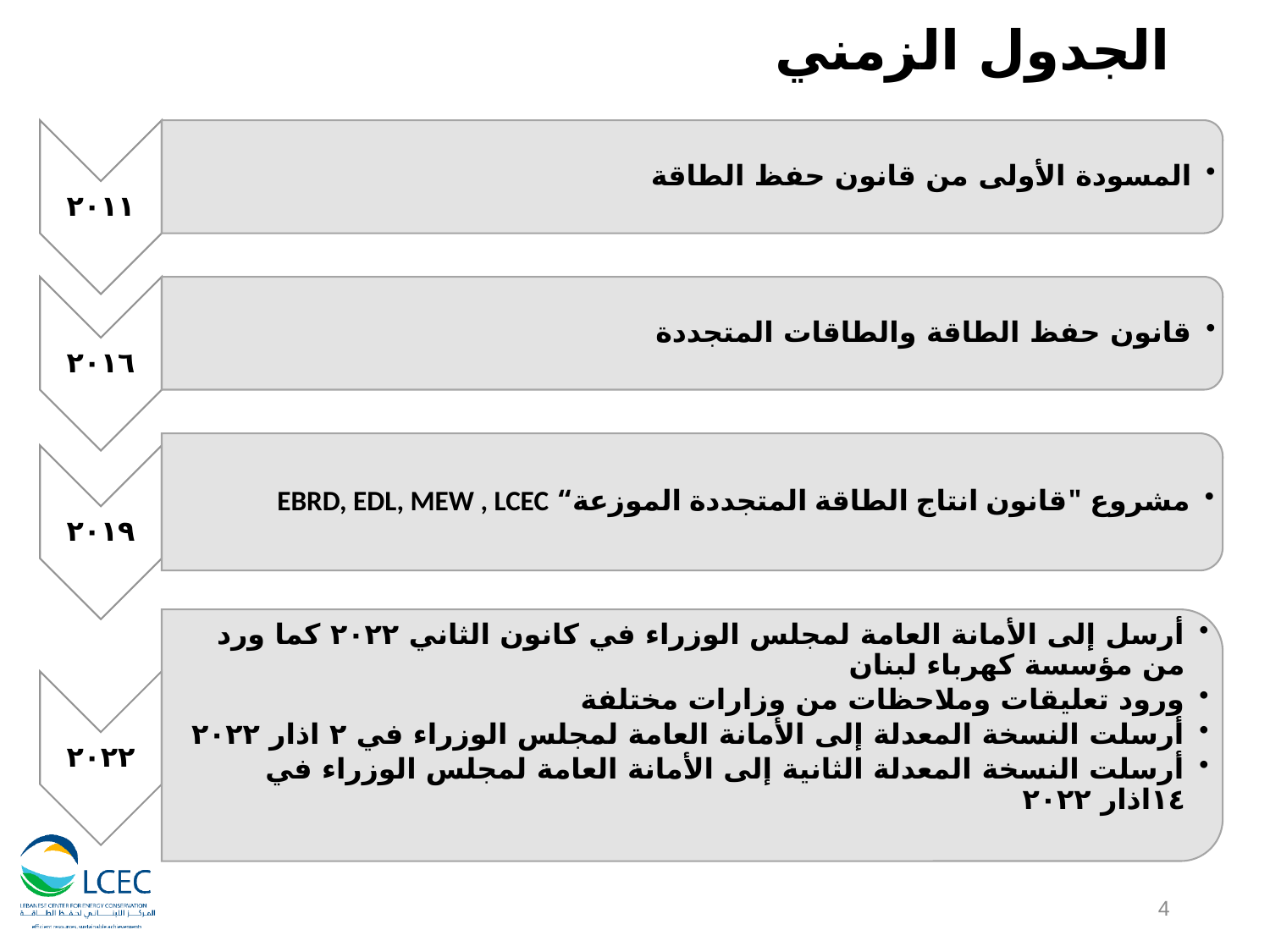

# الجدول الزمني
٢٠١١
المسودة الأولى من قانون حفظ الطاقة
٢٠١٦
قانون حفظ الطاقة والطاقات المتجددة
٢٠١٩
مشروع "قانون انتاج الطاقة المتجددة الموزعة“ EBRD, EDL, MEW , LCEC
٢٠٢٢
أرسل إلى الأمانة العامة لمجلس الوزراء في كانون الثاني ٢٠٢٢ كما ورد من مؤسسة كهرباء لبنان
ورود تعليقات وملاحظات من وزارات مختلفة
أرسلت النسخة المعدلة إلى الأمانة العامة لمجلس الوزراء في ٢ اذار ٢٠٢٢
أرسلت النسخة المعدلة الثانية إلى الأمانة العامة لمجلس الوزراء في  ١٤اذار ٢٠٢٢

4